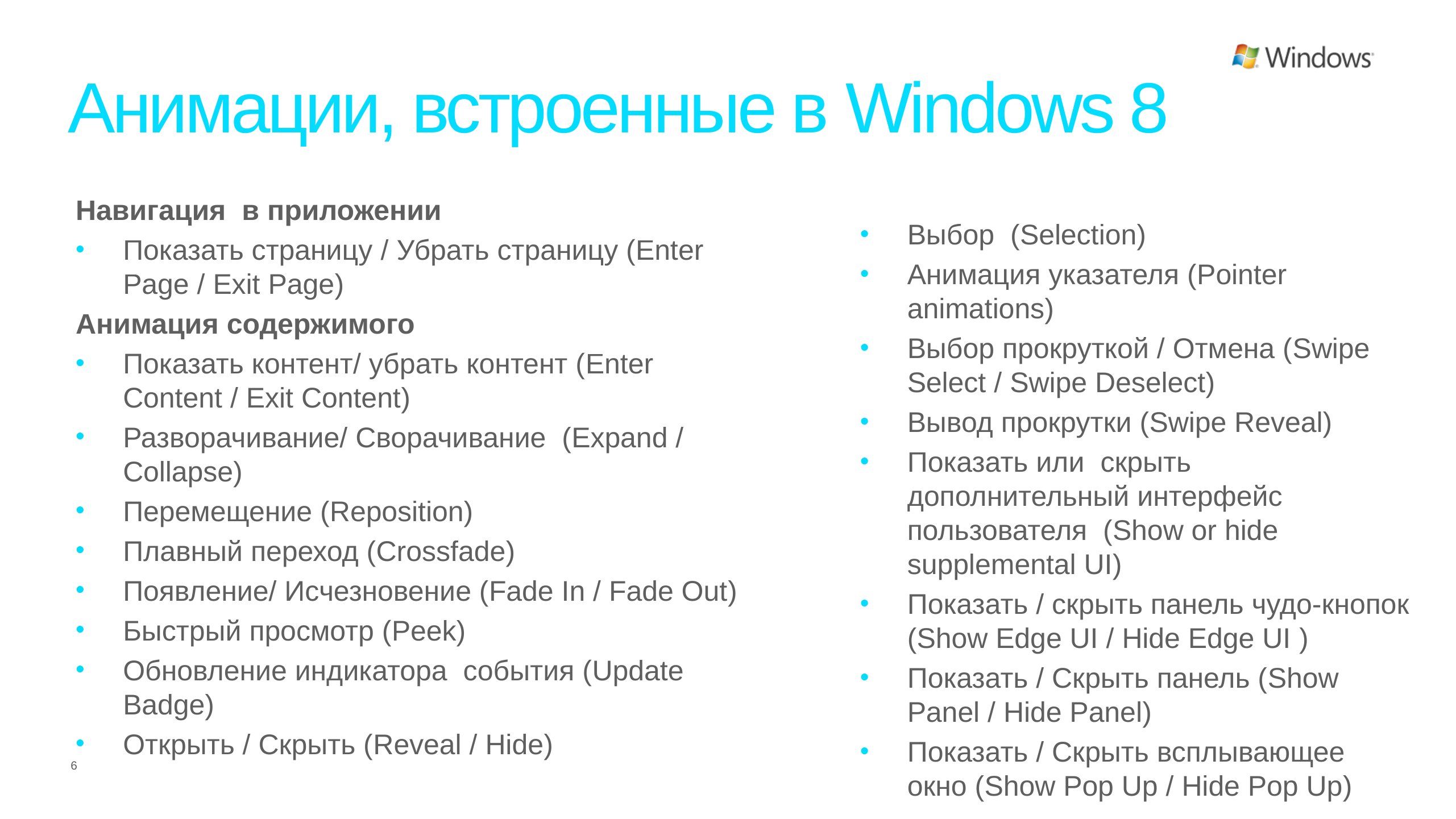

# Анимации, встроенные в Windows 8
Навигация  в приложении
Показать страницу / Убрать страницу (Enter Page / Exit Page)
Анимация содержимого
Показать контент/ убрать контент (Enter Content / Exit Content)
Разворачивание/ Сворачивание  (Expand / Collapse)
Перемещение (Reposition)
Плавный переход (Crossfade)
Появление/ Исчезновение (Fade In / Fade Out)
Быстрый просмотр (Peek)
Обновление индикатора  события (Update Badge)
Открыть / Скрыть (Reveal / Hide)
Выбор  (Selection)
Анимация указателя (Pointer animations)
Выбор прокруткой / Отмена (Swipe Select / Swipe Deselect)
Вывод прокрутки (Swipe Reveal)
Показать или  скрыть  дополнительный интерфейс пользователя  (Show or hide supplemental UI)
Показать / скрыть панель чудо-кнопок (Show Edge UI / Hide Edge UI )
Показать / Скрыть панель (Show Panel / Hide Panel)
Показать / Скрыть всплывающее окно (Show Pop Up / Hide Pop Up)